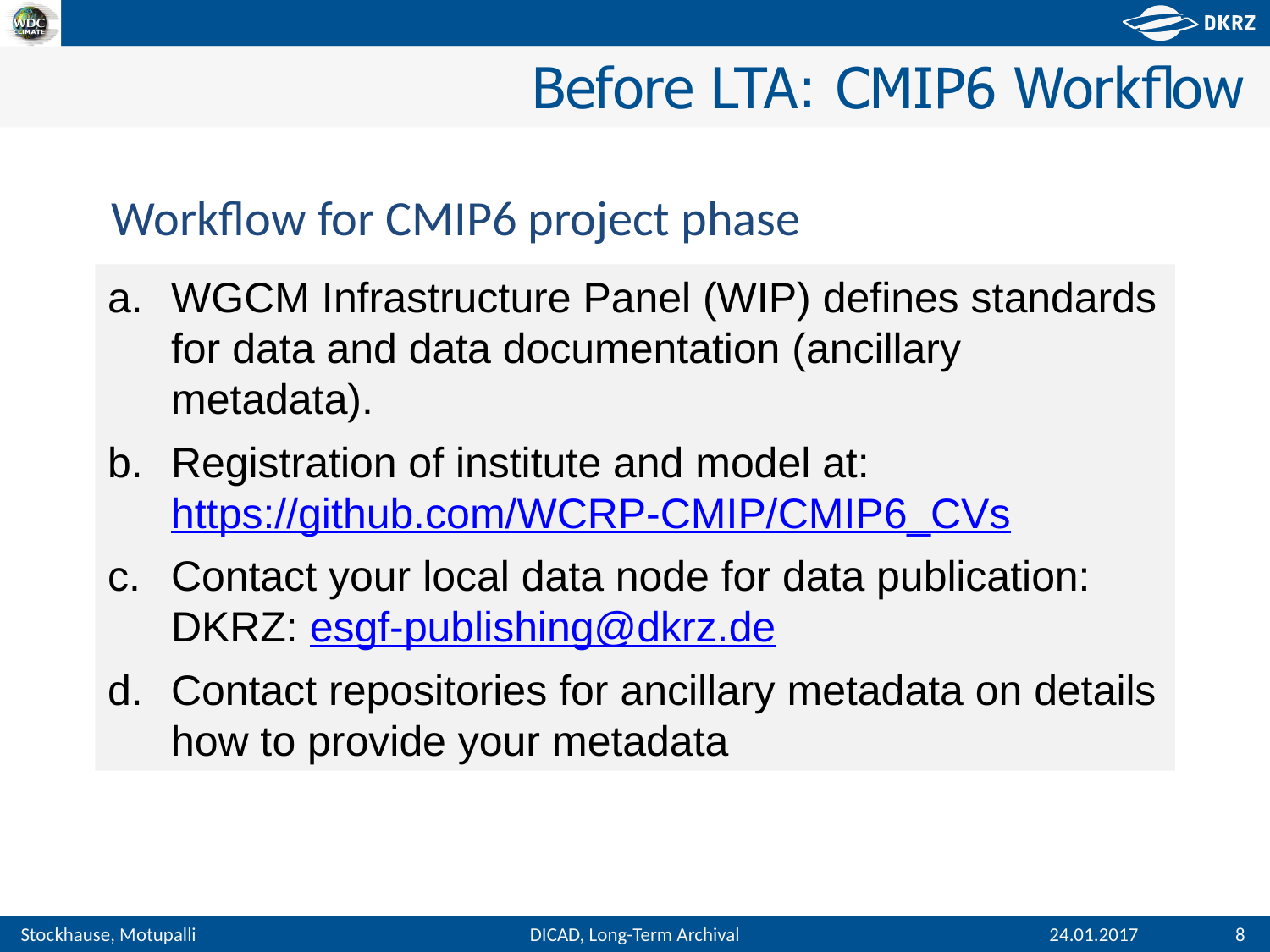

# Before LTA: CMIP6 Workflow
Workflow for CMIP6 project phase
WGCM Infrastructure Panel (WIP) defines standards for data and data documentation (ancillary metadata).
Registration of institute and model at: https://github.com/WCRP-CMIP/CMIP6_CVs
Contact your local data node for data publication:
DKRZ: esgf-publishing@dkrz.de
Contact repositories for ancillary metadata on details how to provide your metadata
8
DICAD, Long-Term Archival
24.01.2017